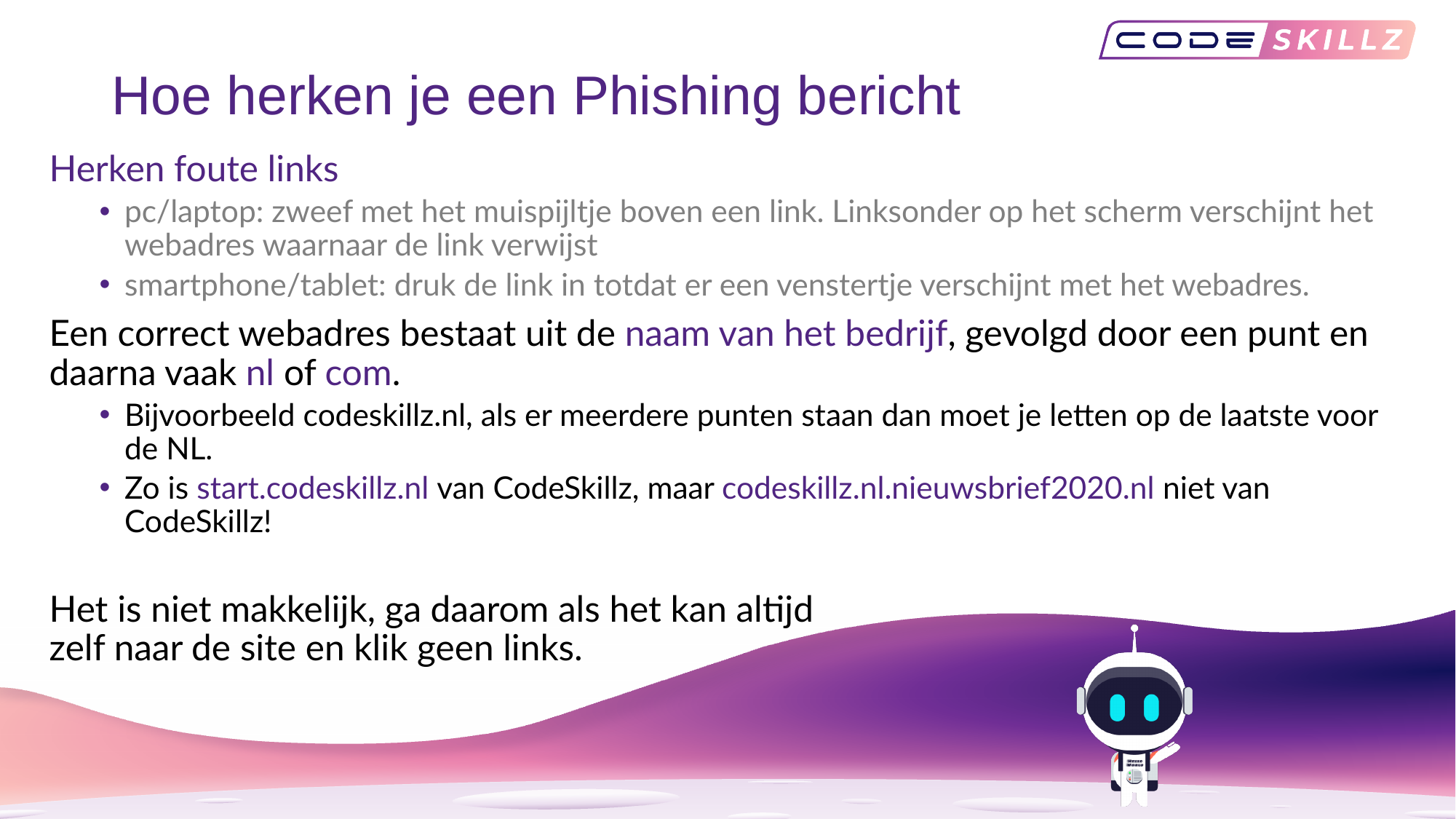

# Hoe herken je een Phishing bericht
Herken foute links
pc/laptop: zweef met het muispijltje boven een link. Linksonder op het scherm verschijnt het webadres waarnaar de link verwijst
smartphone/tablet: druk de link in totdat er een venstertje verschijnt met het webadres.
Een correct webadres bestaat uit de naam van het bedrijf, gevolgd door een punt en daarna vaak nl of com.
Bijvoorbeeld codeskillz.nl, als er meerdere punten staan dan moet je letten op de laatste voor de NL.
Zo is start.codeskillz.nl van CodeSkillz, maar codeskillz.nl.nieuwsbrief2020.nl niet van CodeSkillz!
Het is niet makkelijk, ga daarom als het kan altijd
zelf naar de site en klik geen links.